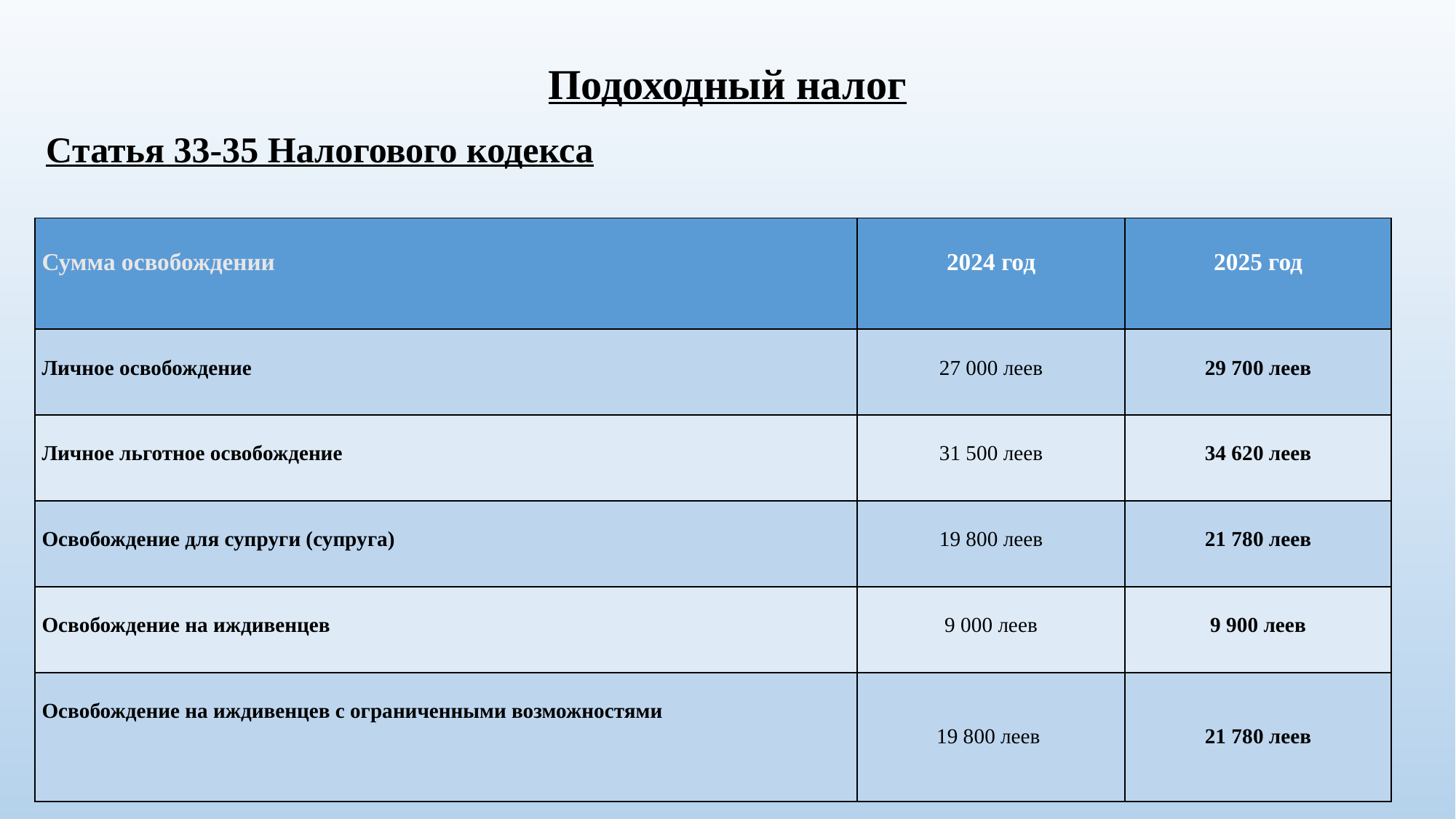

# Подоходный налог
Cтатья 33-35 Налогового кодекса

| Сумма освобождении | 2024 год | 2025 год |
| --- | --- | --- |
| Личное освобождение | 27 000 леев | 29 700 леев |
| Личное льготное освобождение | 31 500 леев | 34 620 леев |
| Освобождение для супруги (супруга) | 19 800 леев | 21 780 леев |
| Освобождение на иждивенцев | 9 000 леев | 9 900 леев |
| Освобождение на иждивенцев с ограниченными возможностями | 19 800 леев | 21 780 леев |